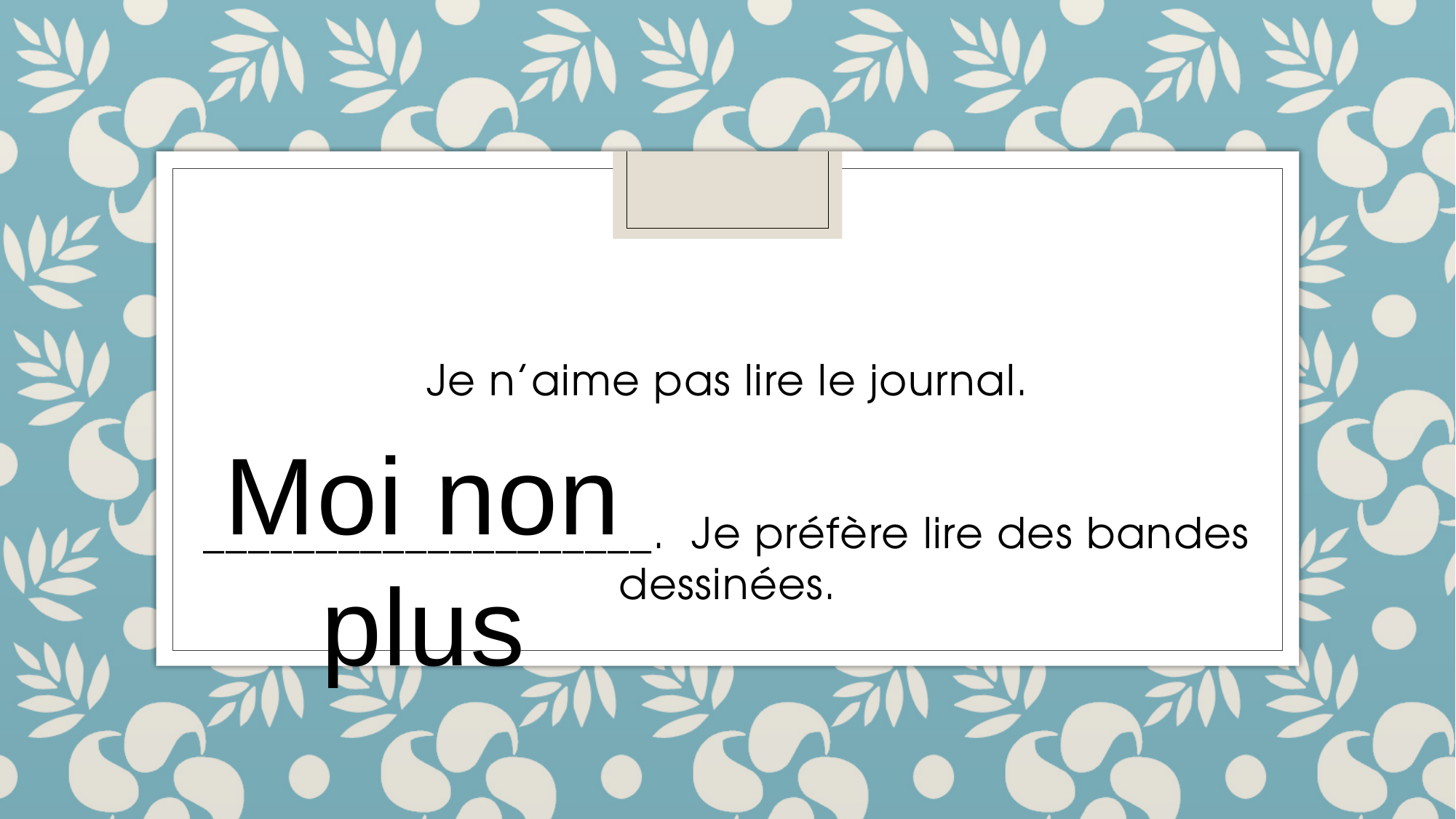

Je n’aime pas lire le journal.

____________________.  Je préfère lire des bandes dessinées.
Moi non plus